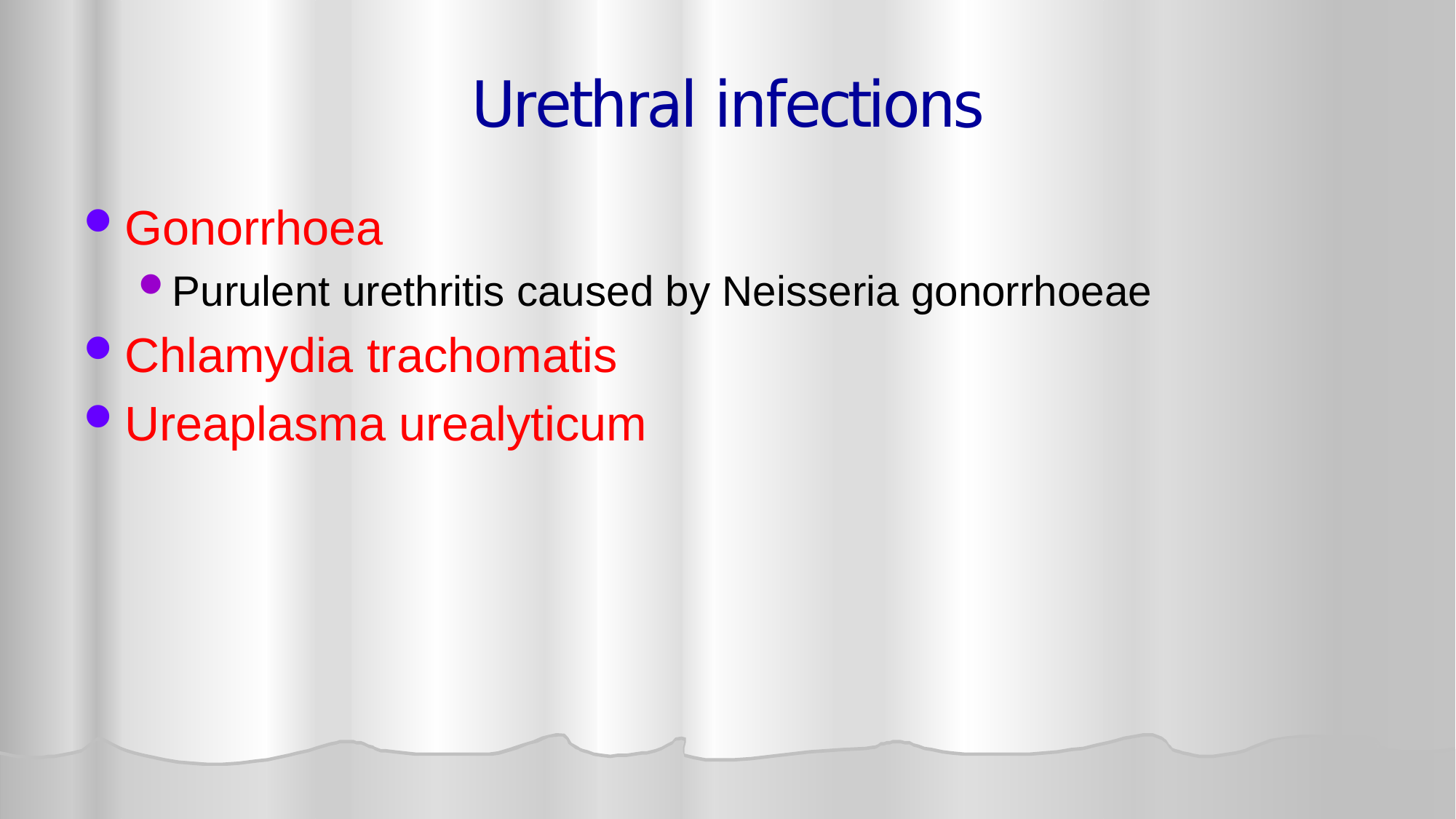

# Urethral infections
Gonorrhoea
Purulent urethritis caused by Neisseria gonorrhoeae
Chlamydia trachomatis
Ureaplasma urealyticum